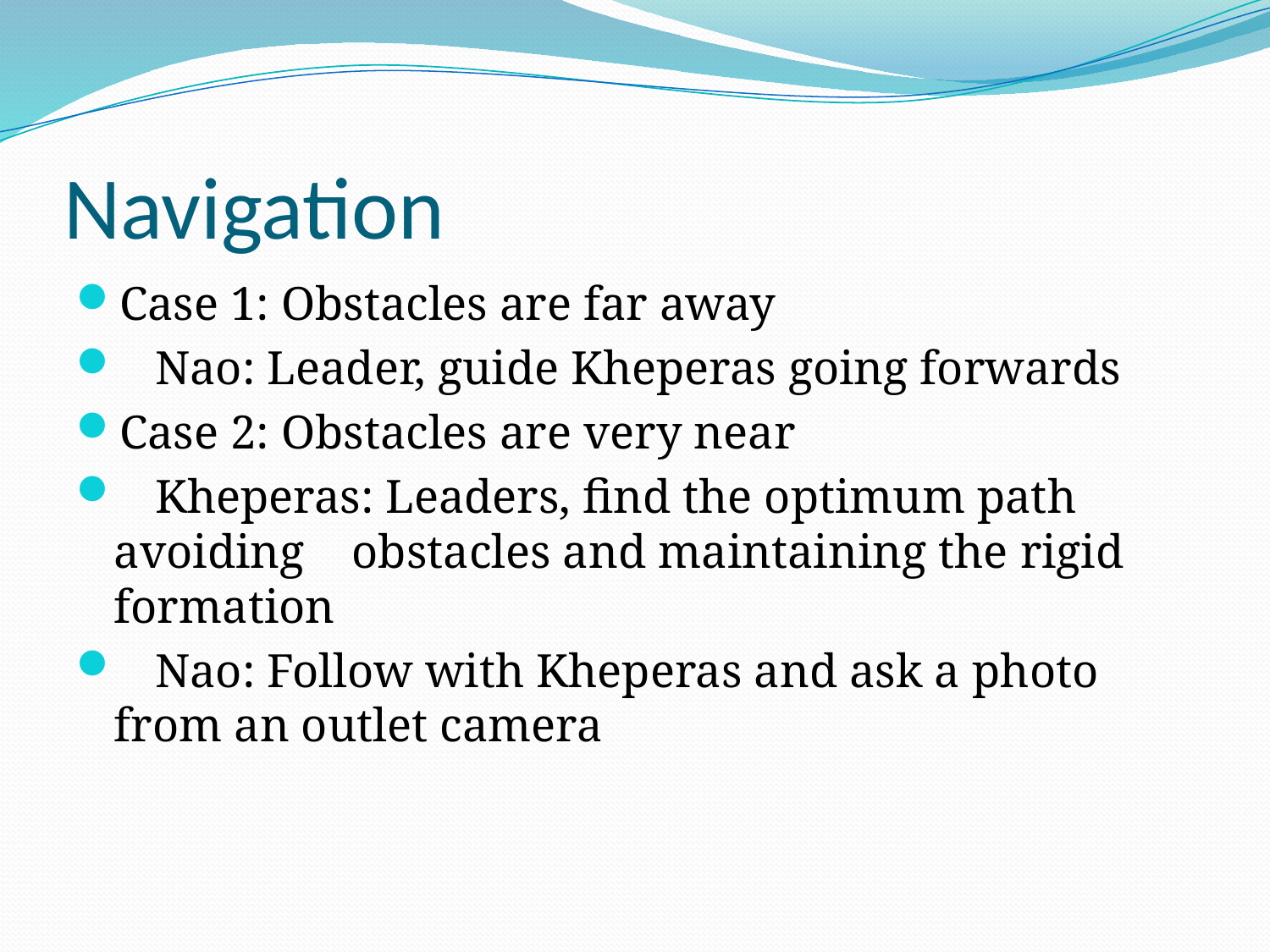

# Navigation
Case 1: Obstacles are far away
   Nao: Leader, guide Kheperas going forwards
Case 2: Obstacles are very near
   Kheperas: Leaders, find the optimum path avoiding    obstacles and maintaining the rigid formation
   Nao: Follow with Kheperas and ask a photo from an outlet camera